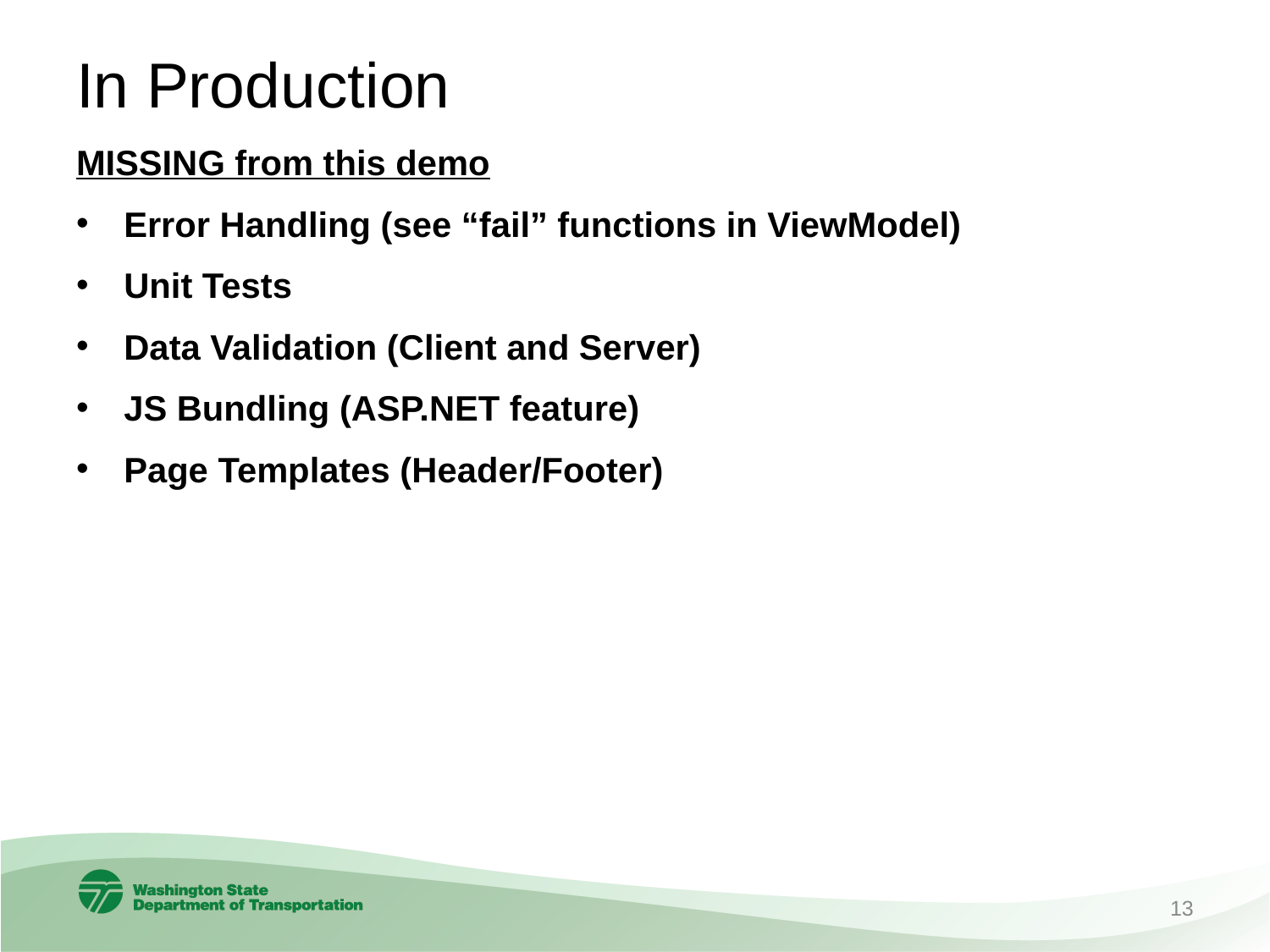

# In Production
MISSING from this demo
Error Handling (see “fail” functions in ViewModel)
Unit Tests
Data Validation (Client and Server)
JS Bundling (ASP.NET feature)
Page Templates (Header/Footer)

13